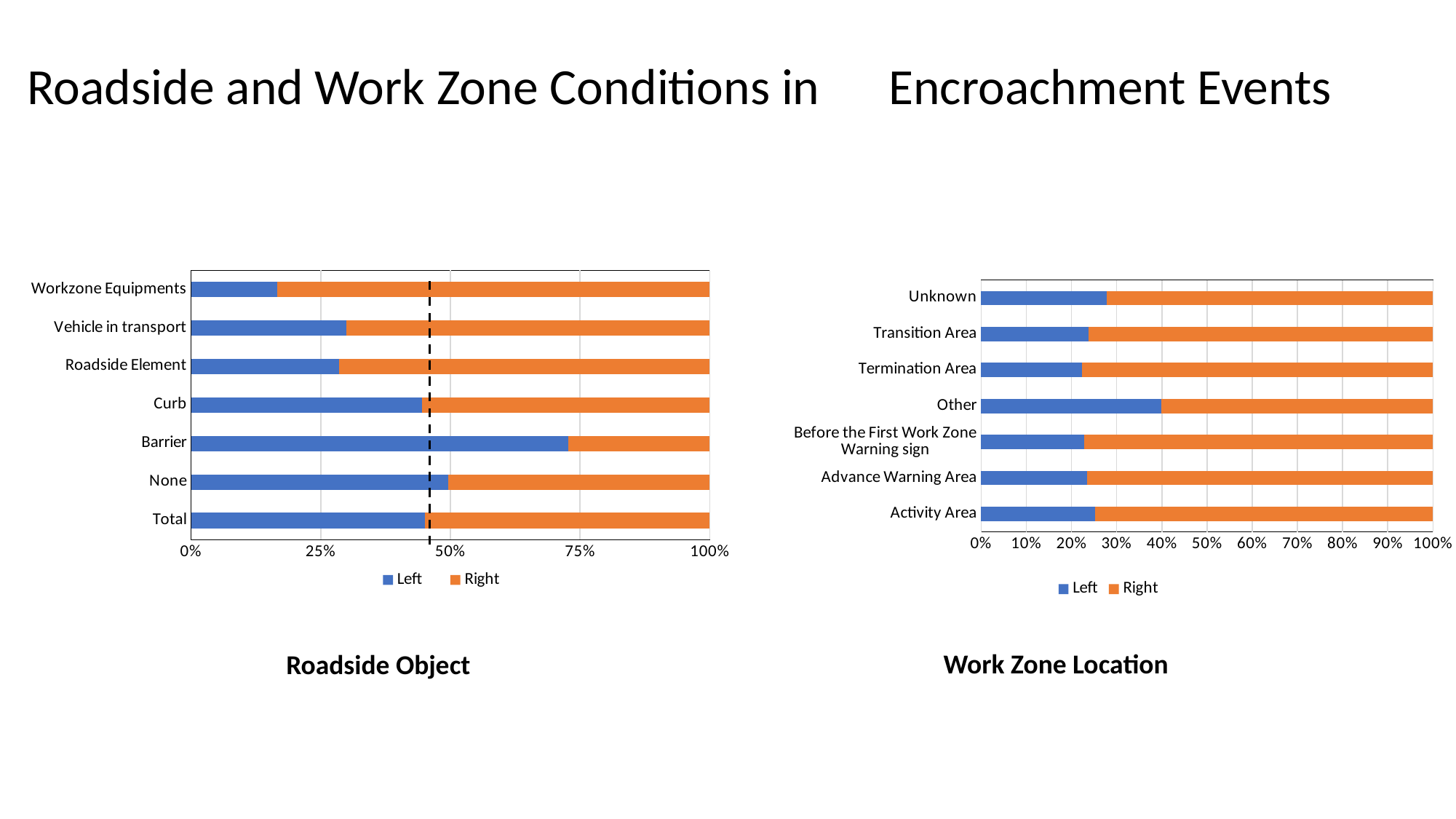

# Roadside and Work Zone Conditions in      Encroachment Events

### Chart

| Category | Left | Right |
|---|---|---|
| Total | 237.0 | 288.0 |
| None | 64.0 | 65.0 |
| Barrier | 8.0 | 3.0 |
| Curb | 49.0 | 61.0 |
| Roadside Element | 2.0 | 5.0 |
| Vehicle in transport | 3.0 | 7.0 |
| Workzone Equipments | 2.0 | 10.0 |

[unsupported chart]

Work Zone Location
Roadside Object
31